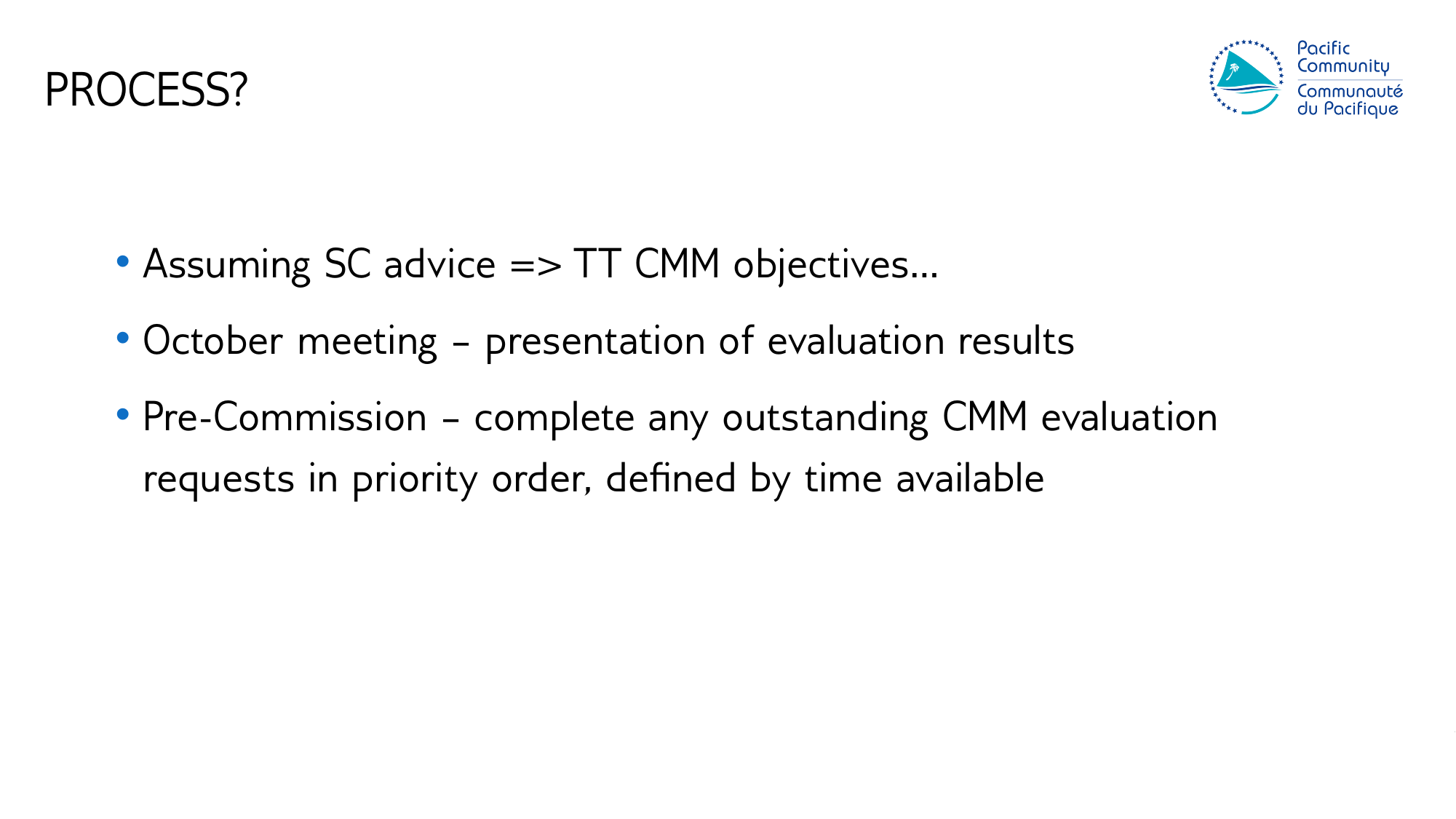

Process?
Assuming SC advice => TT CMM objectives…
October meeting – presentation of evaluation results
Pre-Commission – complete any outstanding CMM evaluation requests in priority order, defined by time available